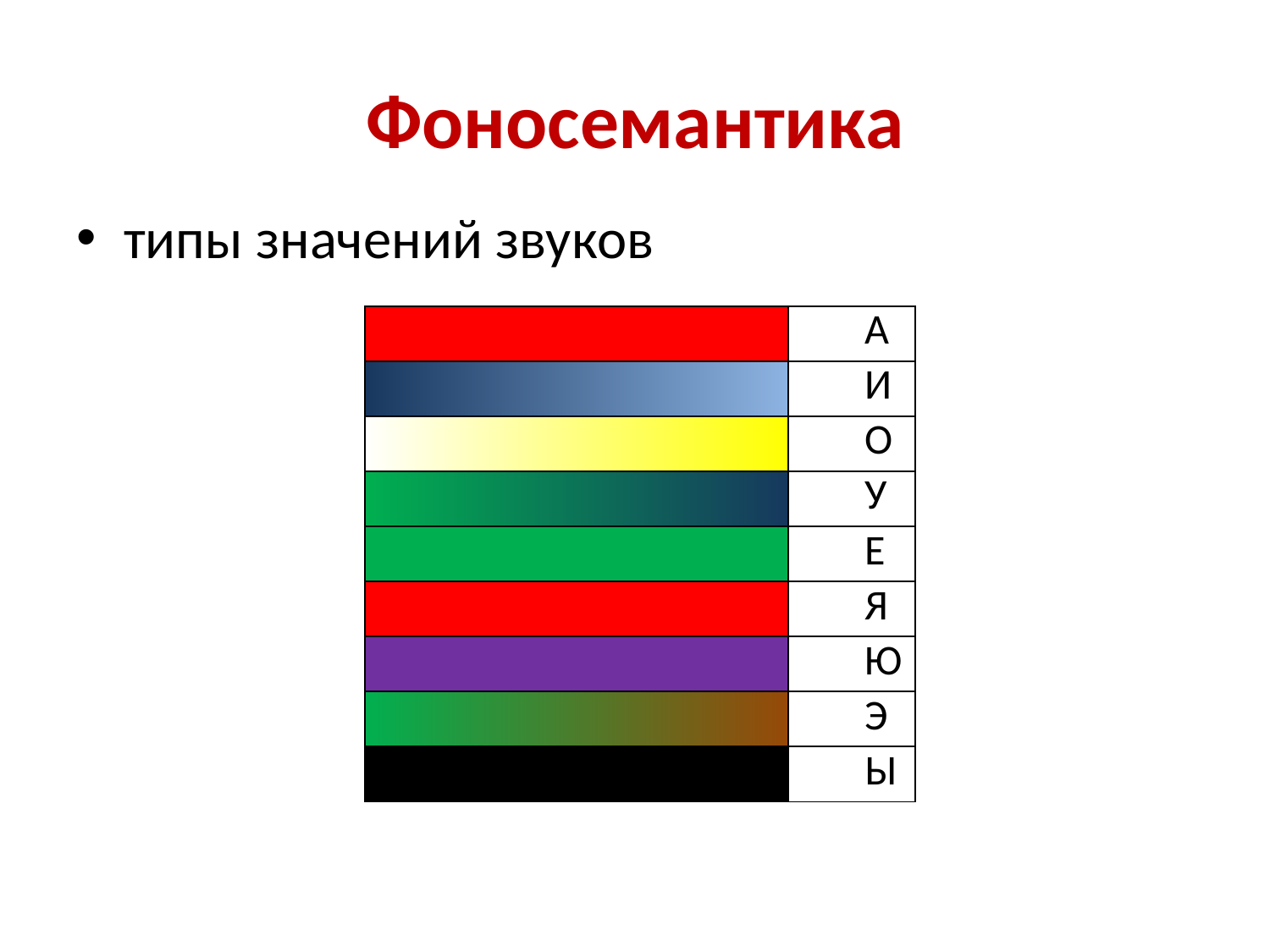

# Фоносемантика
типы значений звуков

|  | А |
| --- | --- |
|  | И |
|  | О |
|  | У |
|  | Е |
|  | Я |
|  | Ю |
|  | Э |
|  | Ы |